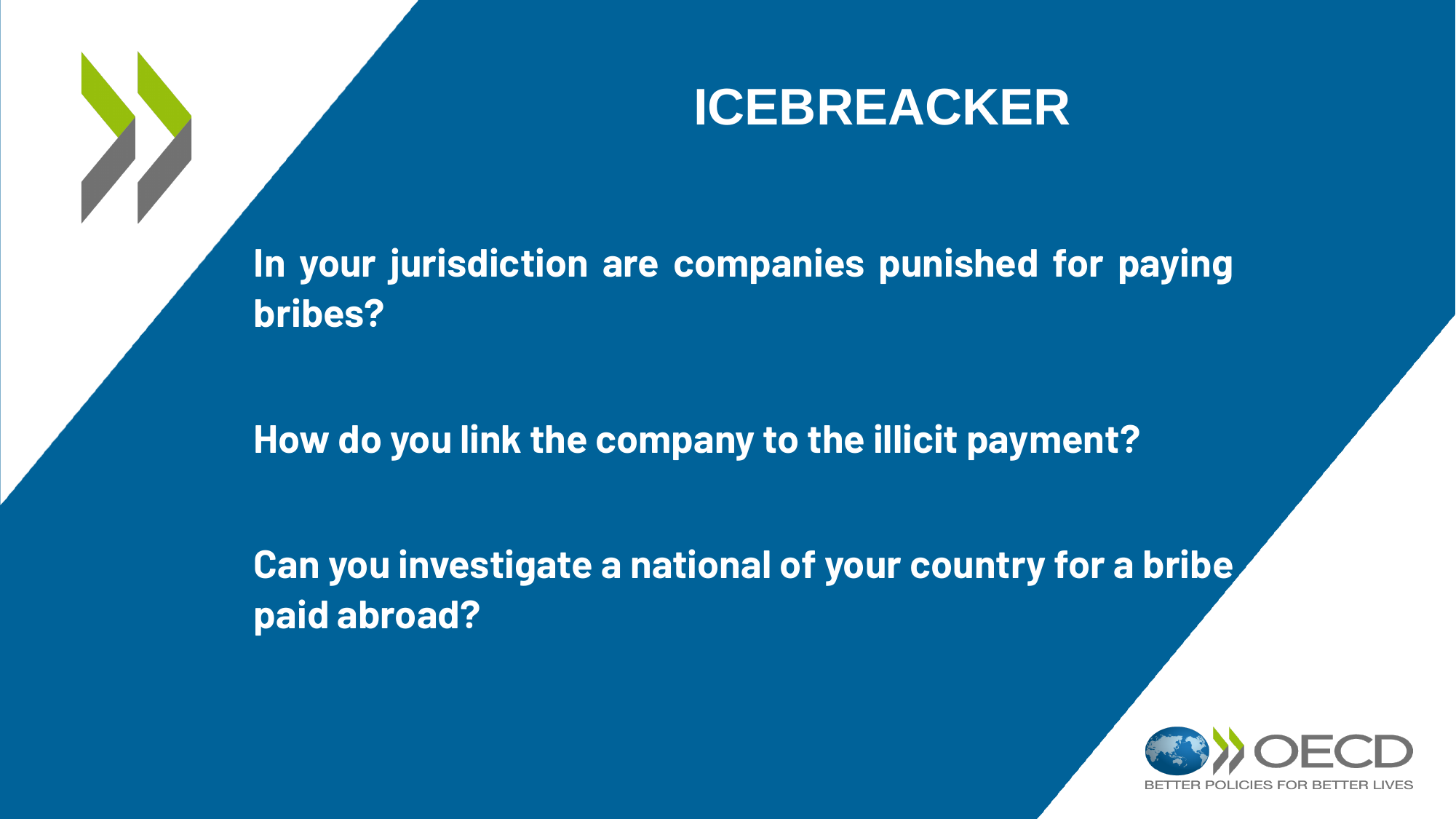

# ICEBREACKER
In your jurisdiction are companies punished for paying bribes?

How do you link the company to the illicit payment?

Can you investigate a national of your country for a bribe paid abroad?